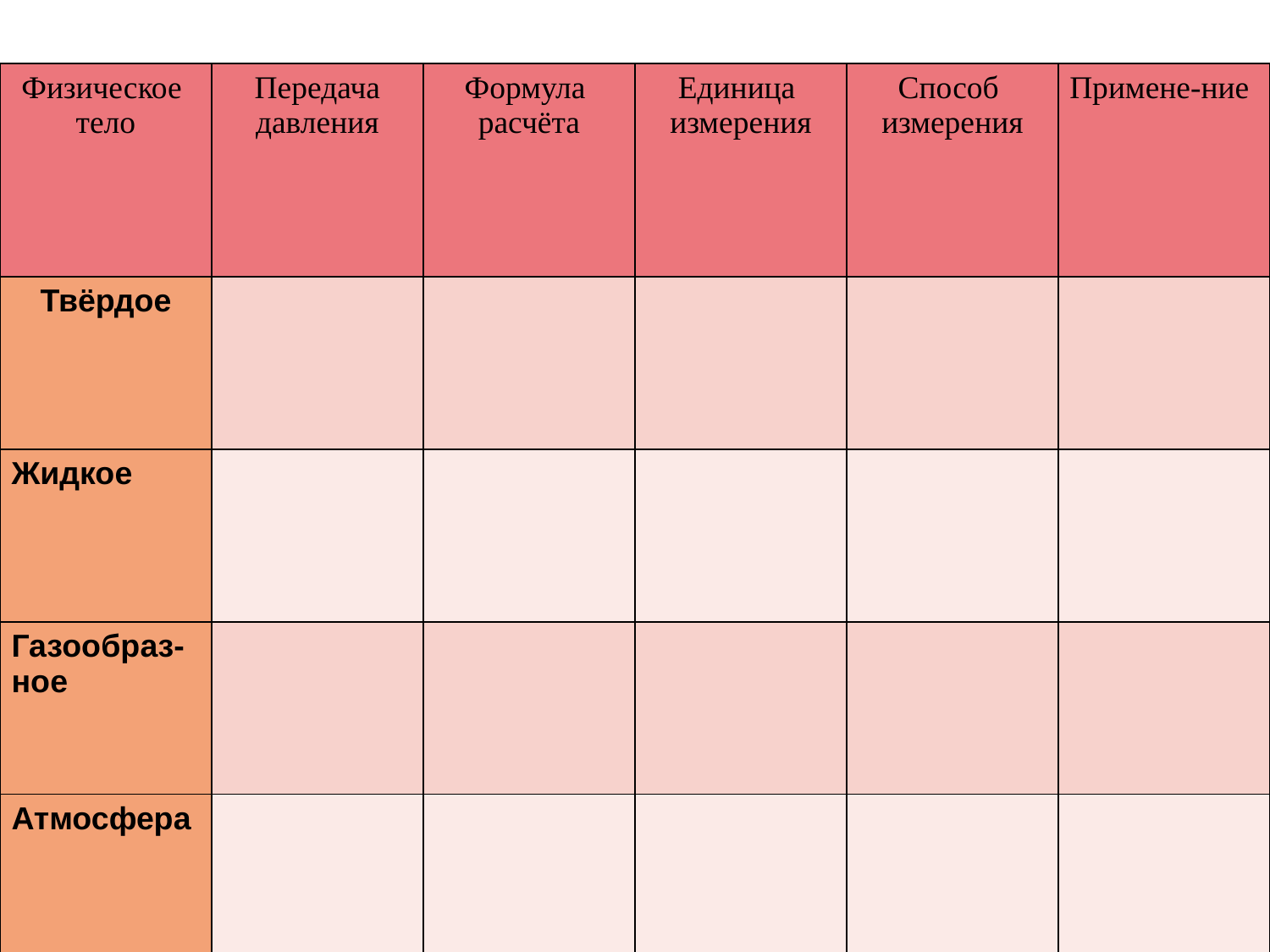

#
| Физическое тело | Передача давления | Формула расчёта | Единица измерения | Способ измерения | Примене-ние |
| --- | --- | --- | --- | --- | --- |
| Твёрдое |  |  |  |  |  |
| Жидкое |  |  |  |  |  |
| Газообраз-ное |  |  |  |  |  |
| Атмосфера |  |  |  |  |  |